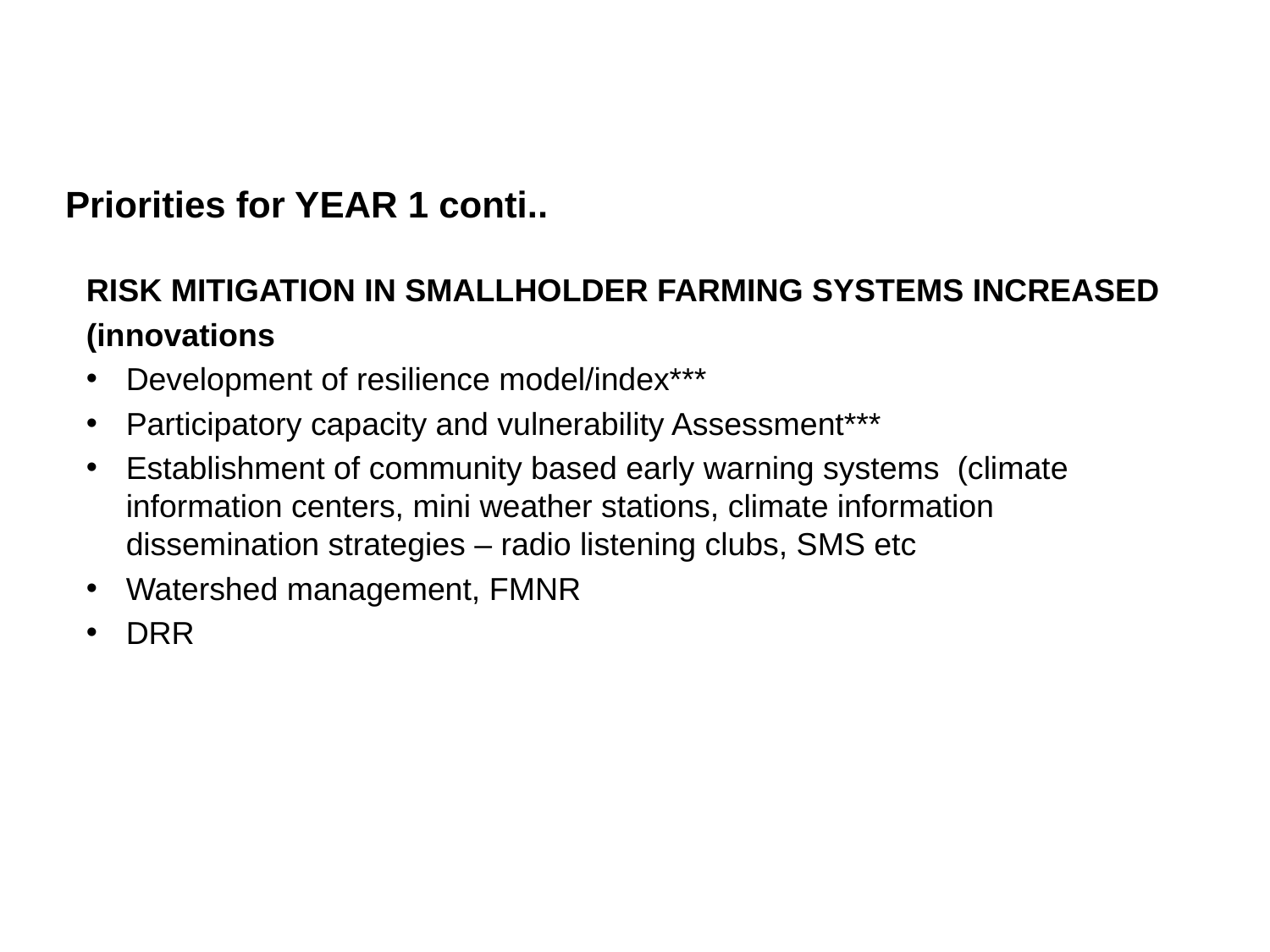

Priorities for YEAR 1 conti..
RISK MITIGATION IN SMALLHOLDER FARMING SYSTEMS INCREASED
(innovations
Development of resilience model/index***
Participatory capacity and vulnerability Assessment***
Establishment of community based early warning systems  (climate information centers, mini weather stations, climate information dissemination strategies – radio listening clubs, SMS etc
Watershed management, FMNR
DRR